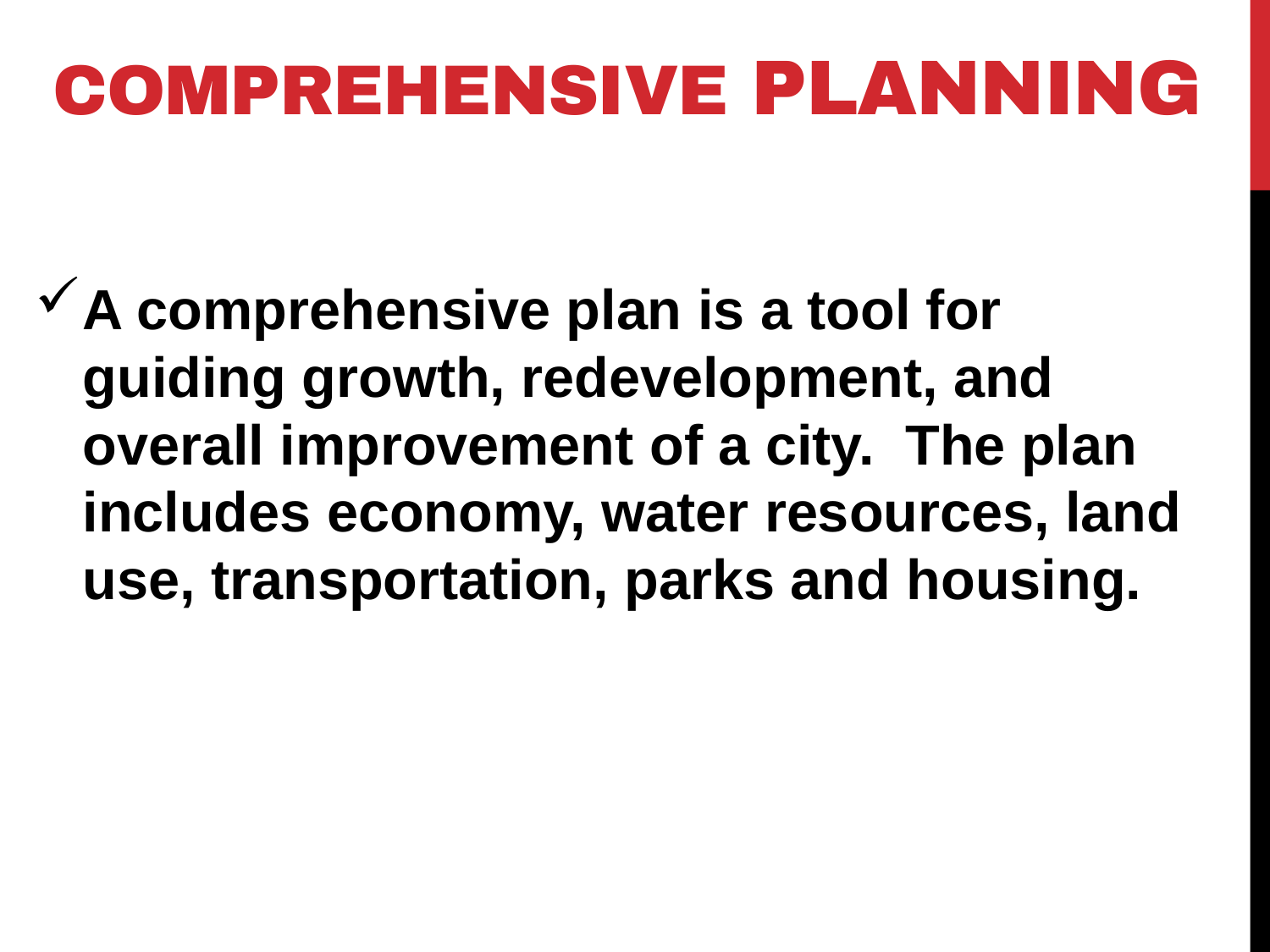

# Comprehensive planning
A comprehensive plan is a tool for guiding growth, redevelopment, and overall improvement of a city.  The plan includes economy, water resources, land use, transportation, parks and housing.